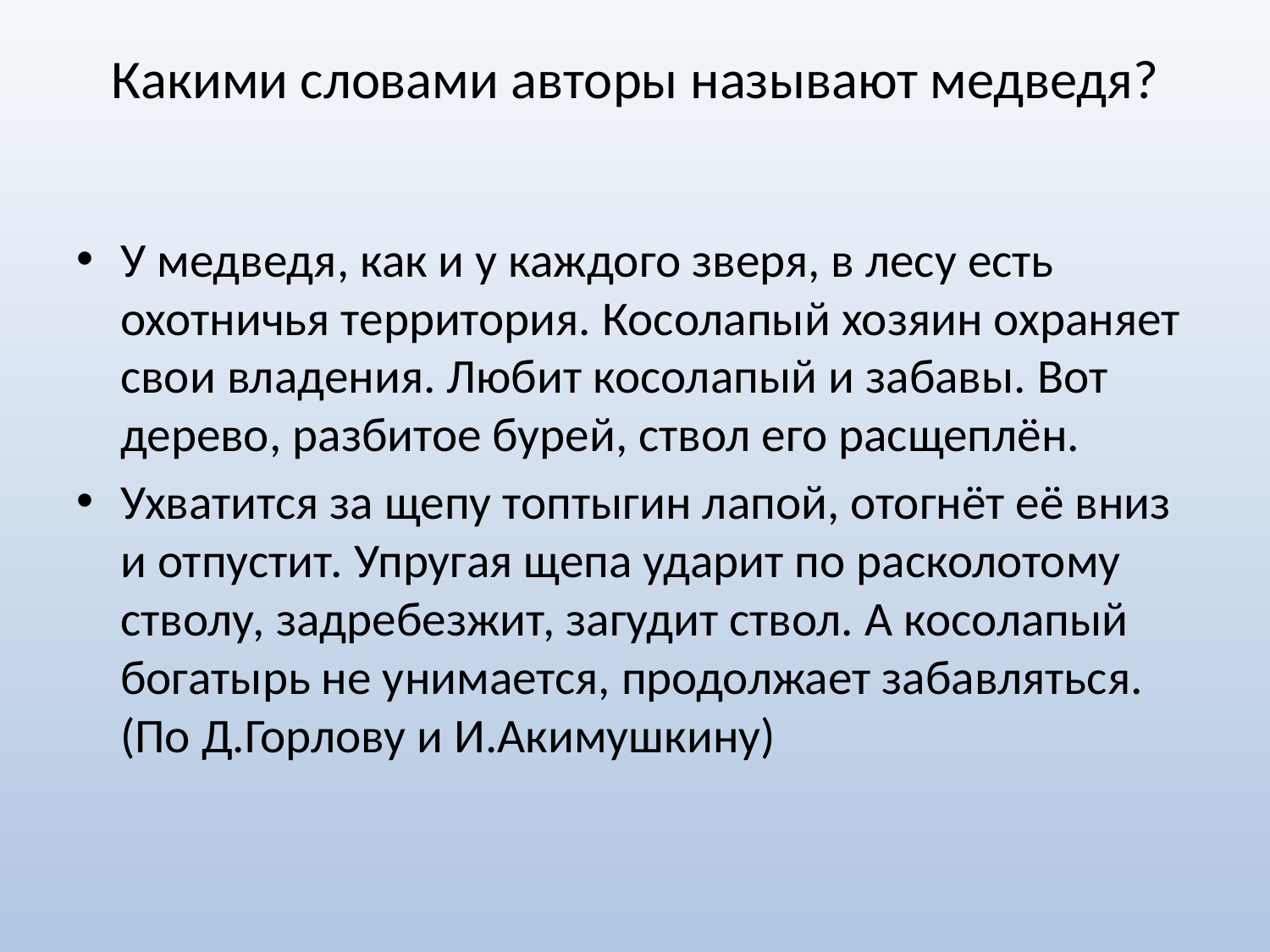

# Какими словами авторы называют медведя?
У медведя, как и у каждого зверя, в лесу есть охотничья территория. Косолапый хозяин охраняет свои владения. Любит косолапый и забавы. Вот дерево, разбитое бурей, ствол его расщеплён.
Ухватится за щепу топтыгин лапой, отогнёт её вниз и отпустит. Упругая щепа ударит по расколотому стволу, задребезжит, загудит ствол. А косолапый богатырь не унимается, продолжает забавляться. (По Д.Горлову и И.Акимушкину)